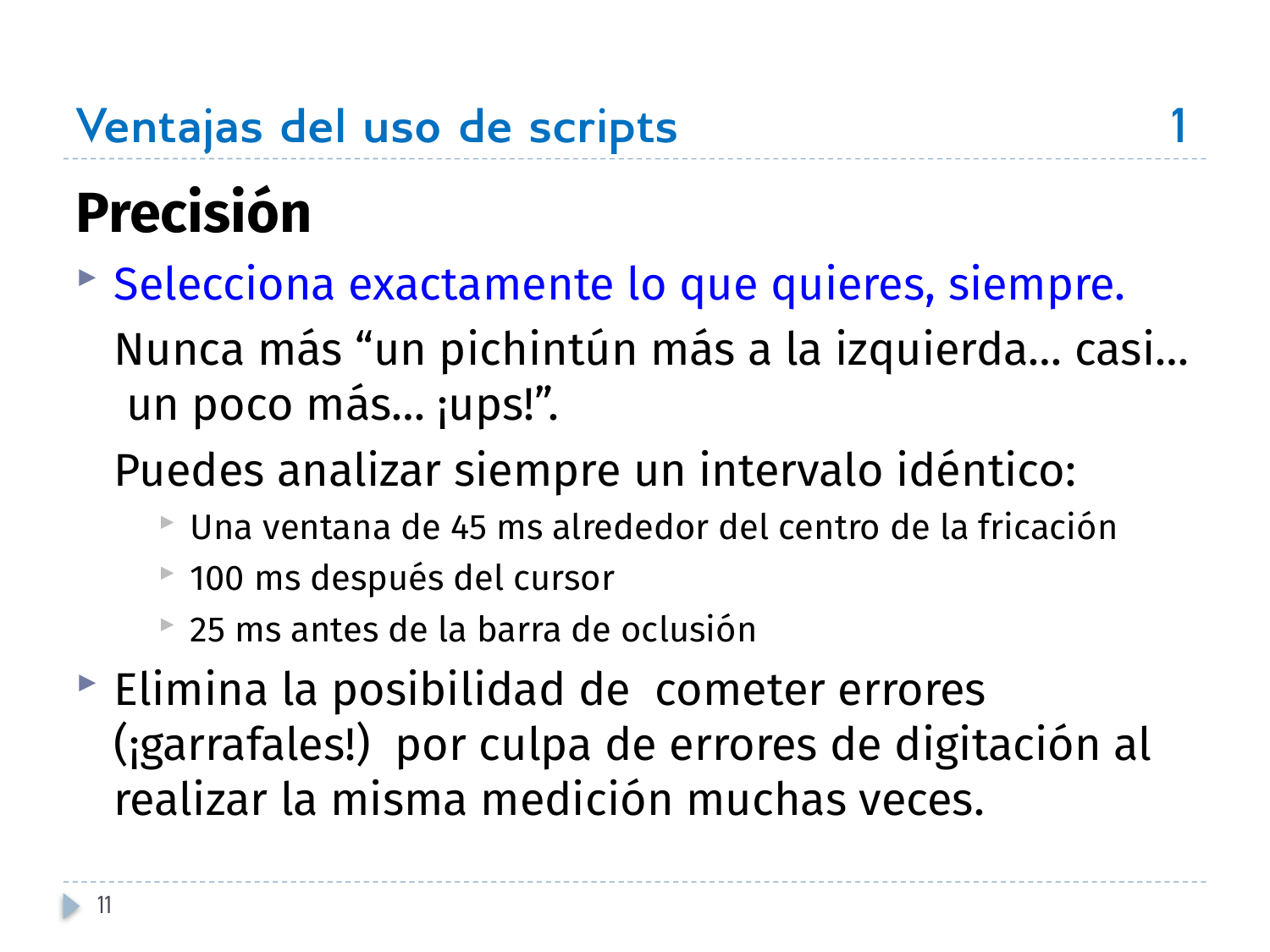

# Ventajas del uso de scripts	1
Precisión
Selecciona exactamente lo que quieres, siempre.
	Nunca más “un pichintún más a la izquierda… casi…  un poco más… ¡ups!”.
	Puedes analizar siempre un intervalo idéntico:
Una ventana de 45 ms alrededor del centro de la fricación
100 ms después del cursor
25 ms antes de la barra de oclusión
Elimina la posibilidad de  cometer errores (¡garrafales!)  por culpa de errores de digitación al realizar la misma medición muchas veces.
11